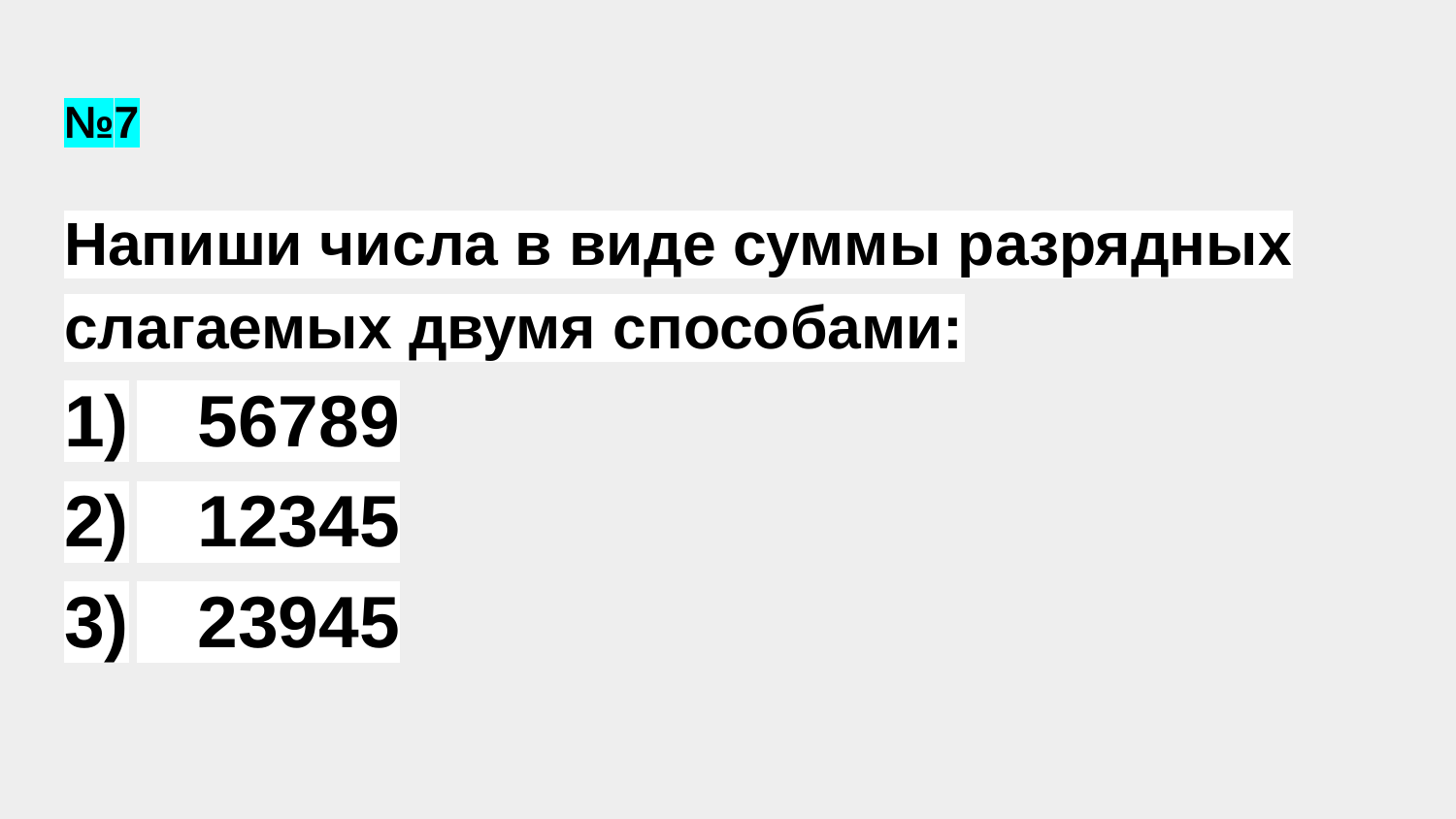

# №7
Напиши числа в виде суммы разрядных слагаемых двумя способами:
   56789
   12345
   23945